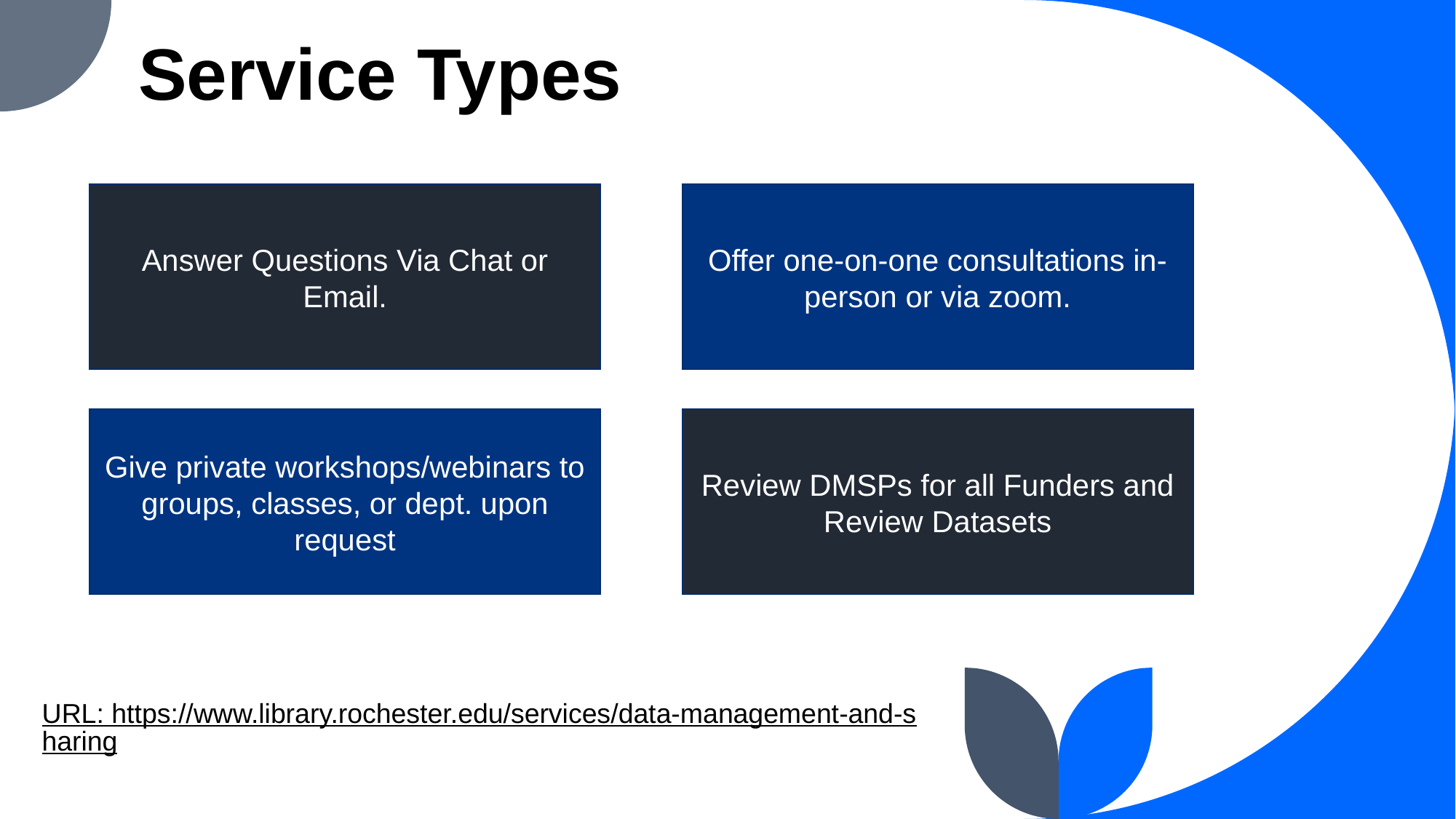

# Service Types
Offer one-on-one consultations in-person or via zoom.
Answer Questions Via Chat or Email.
Review DMSPs for all Funders and Review Datasets
Give private workshops/webinars to groups, classes, or dept. upon request
URL: https://www.library.rochester.edu/services/data-management-and-sharing